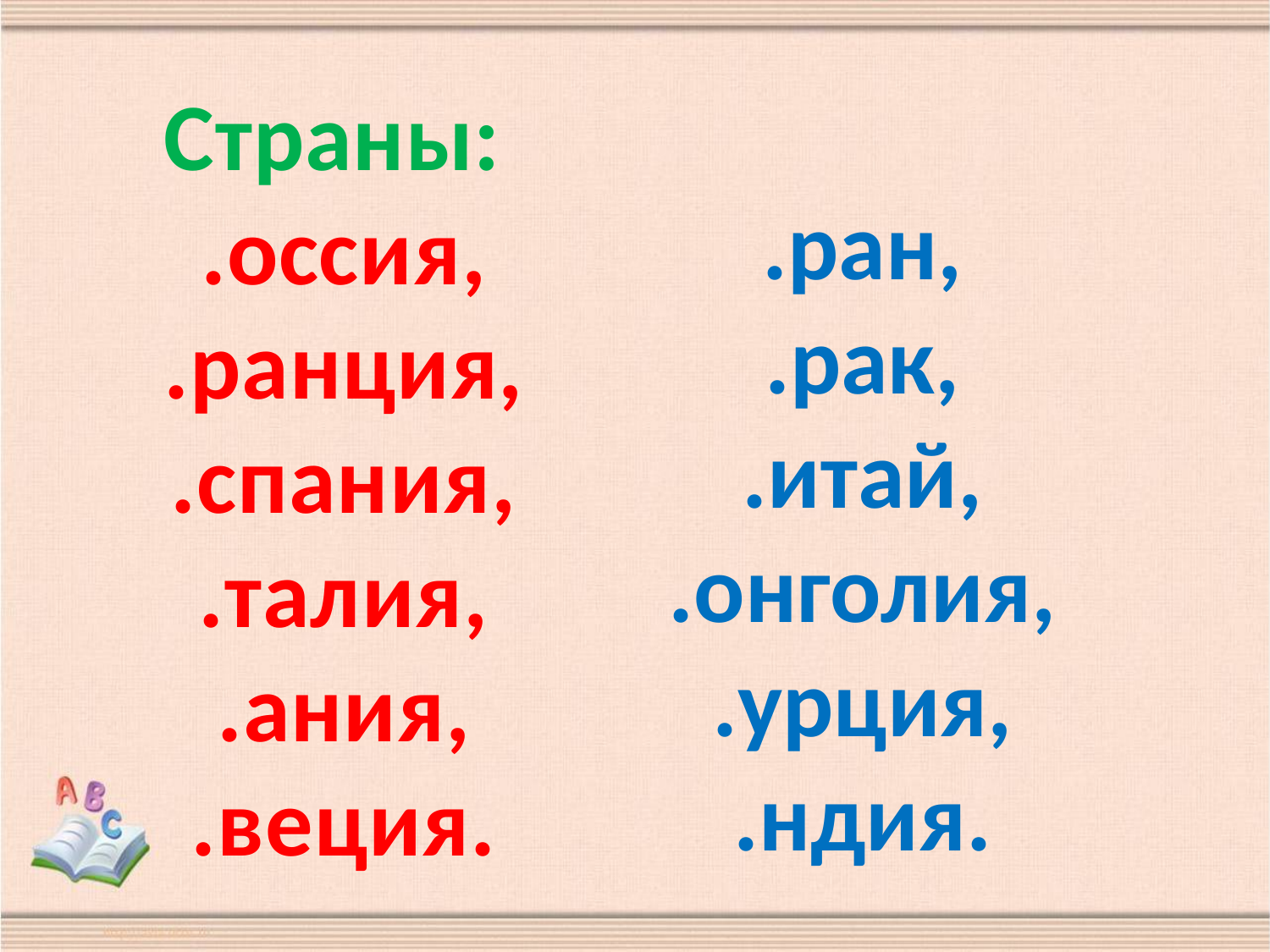

#
Страны:
.оссия,
.ранция,
.спания,
.талия,
.ания,
.веция.

.ран,
.рак,
.итай,
.онголия,
.урция,
.ндия.